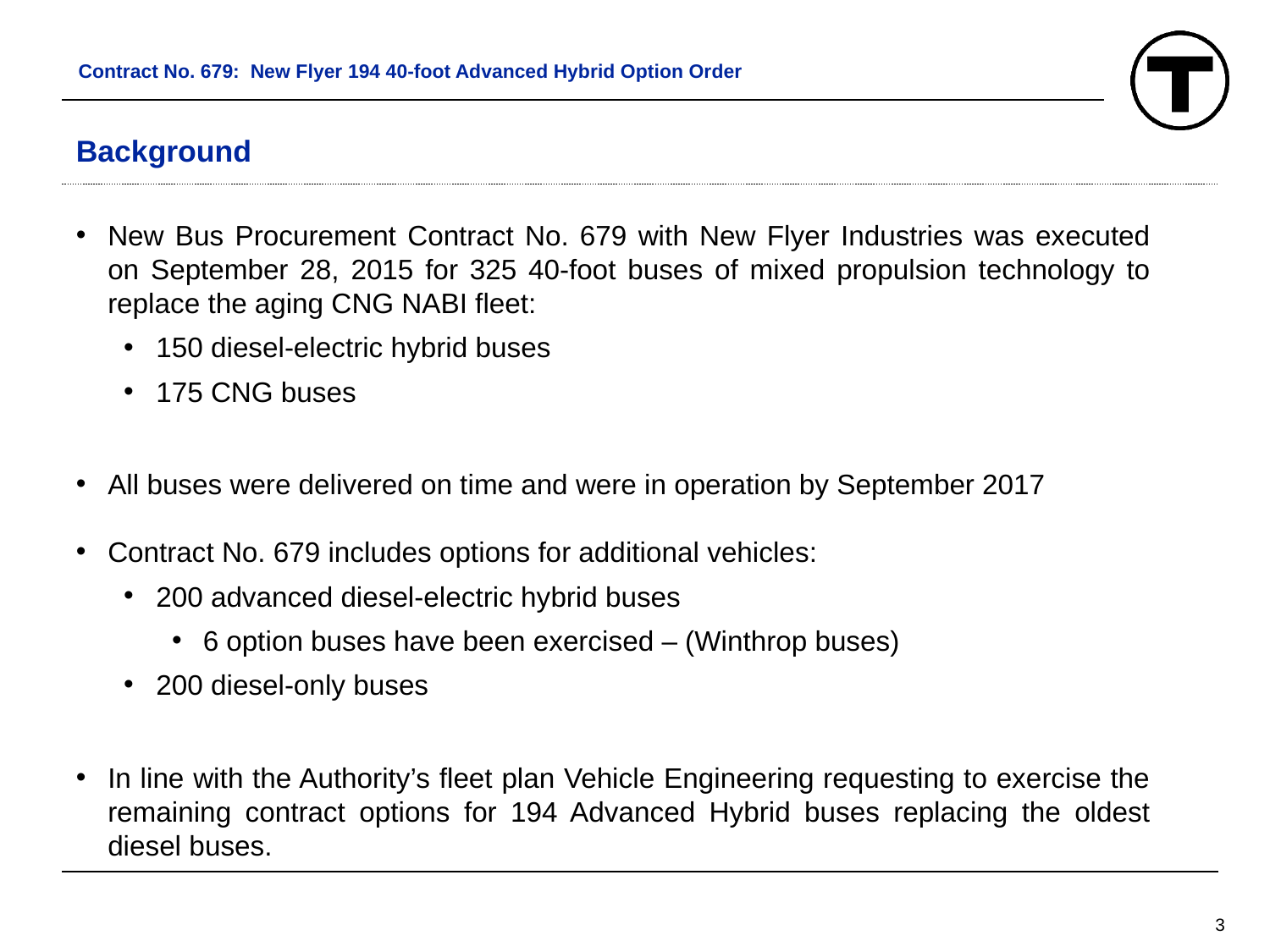

Contract No. 679:  New Flyer 194 40-foot Advanced Hybrid Option Order
Background

New Bus Procurement Contract No. 679 with New Flyer Industries was executed on September 28, 2015 for 325 40-foot buses of mixed propulsion technology to replace the aging CNG NABI fleet:
150 diesel-electric hybrid buses
175 CNG buses

All buses were delivered on time and were in operation by September 2017

Contract No. 679 includes options for additional vehicles:
200 advanced diesel-electric hybrid buses
6 option buses have been exercised – (Winthrop buses)
200 diesel-only buses

In line with the Authority’s fleet plan Vehicle Engineering requesting to exercise the remaining contract options for 194 Advanced Hybrid buses replacing the oldest diesel buses.